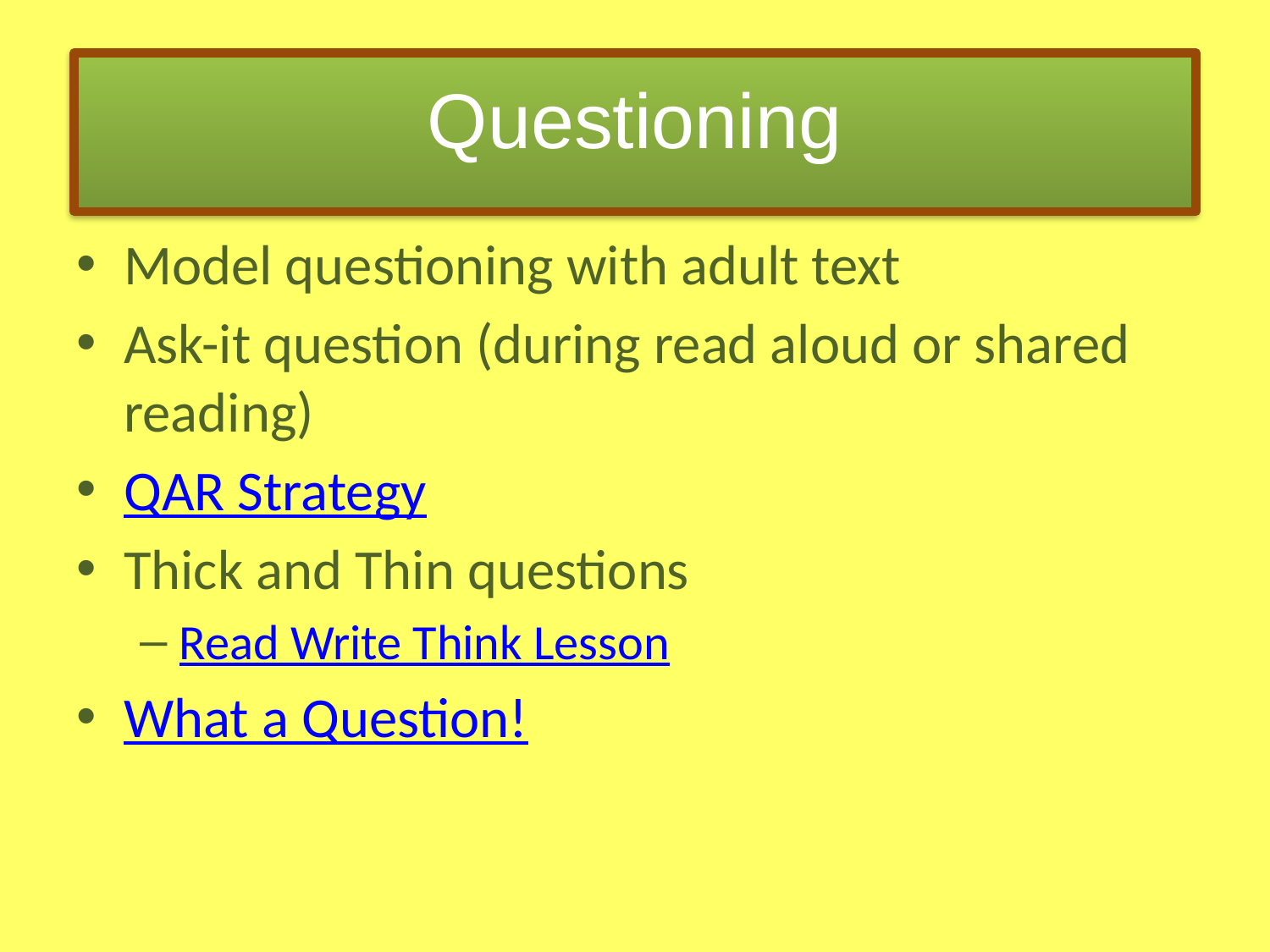

# Questioning

Model questioning with adult text
Ask-it question (during read aloud or shared reading)
QAR Strategy
Thick and Thin questions
Read Write Think Lesson
What a Question!